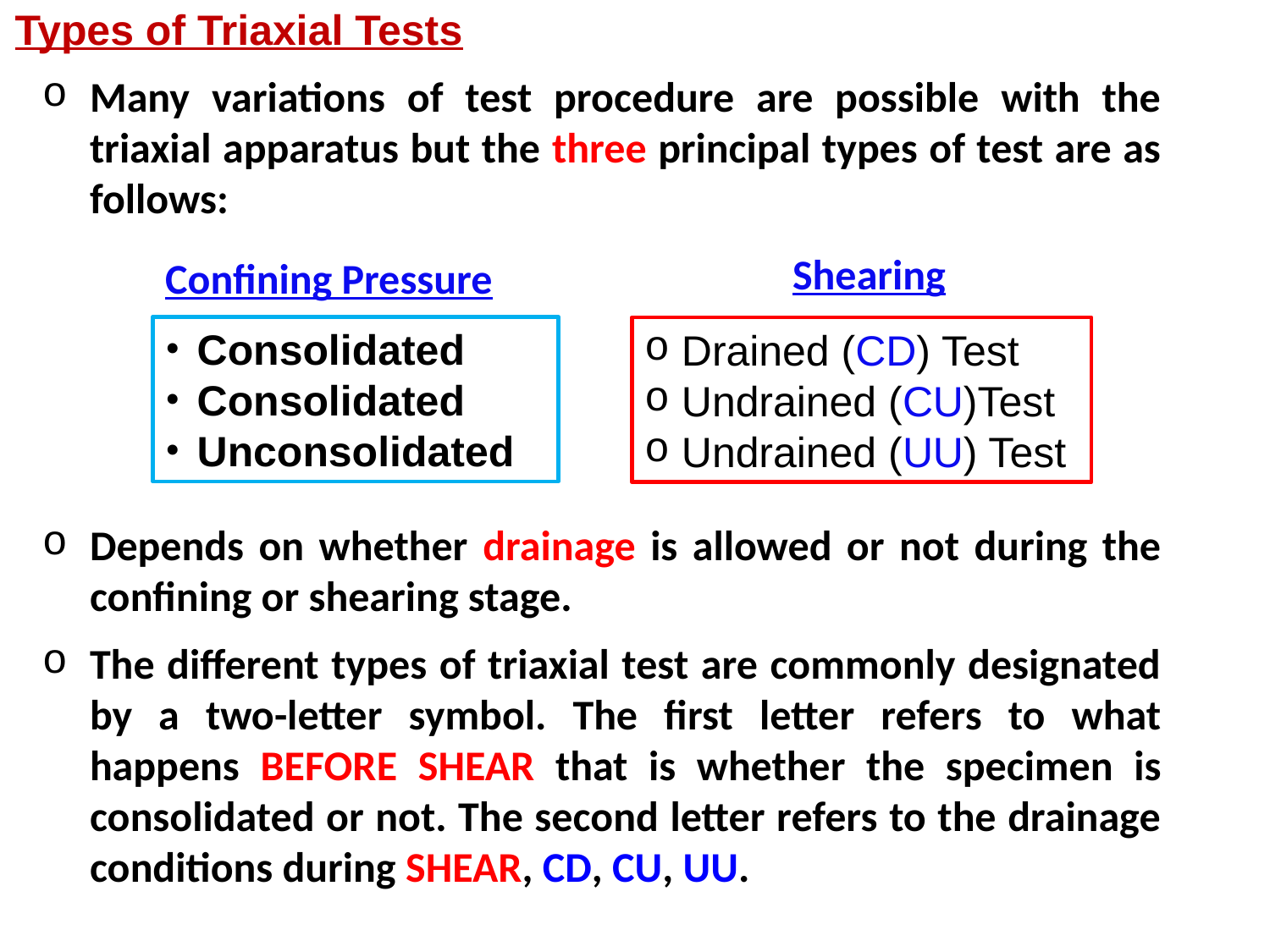

Types of Triaxial Tests
Many variations of test procedure are possible with the triaxial apparatus but the three principal types of test are as follows:
Shearing
Confining Pressure
Consolidated
Consolidated
Unconsolidated
 Drained (CD) Test
 Undrained (CU)Test
 Undrained (UU) Test
Depends on whether drainage is allowed or not during the confining or shearing stage.
The different types of triaxial test are commonly designated by a two-letter symbol. The first letter refers to what happens BEFORE SHEAR that is whether the specimen is consolidated or not. The second letter refers to the drainage conditions during SHEAR, CD, CU, UU.